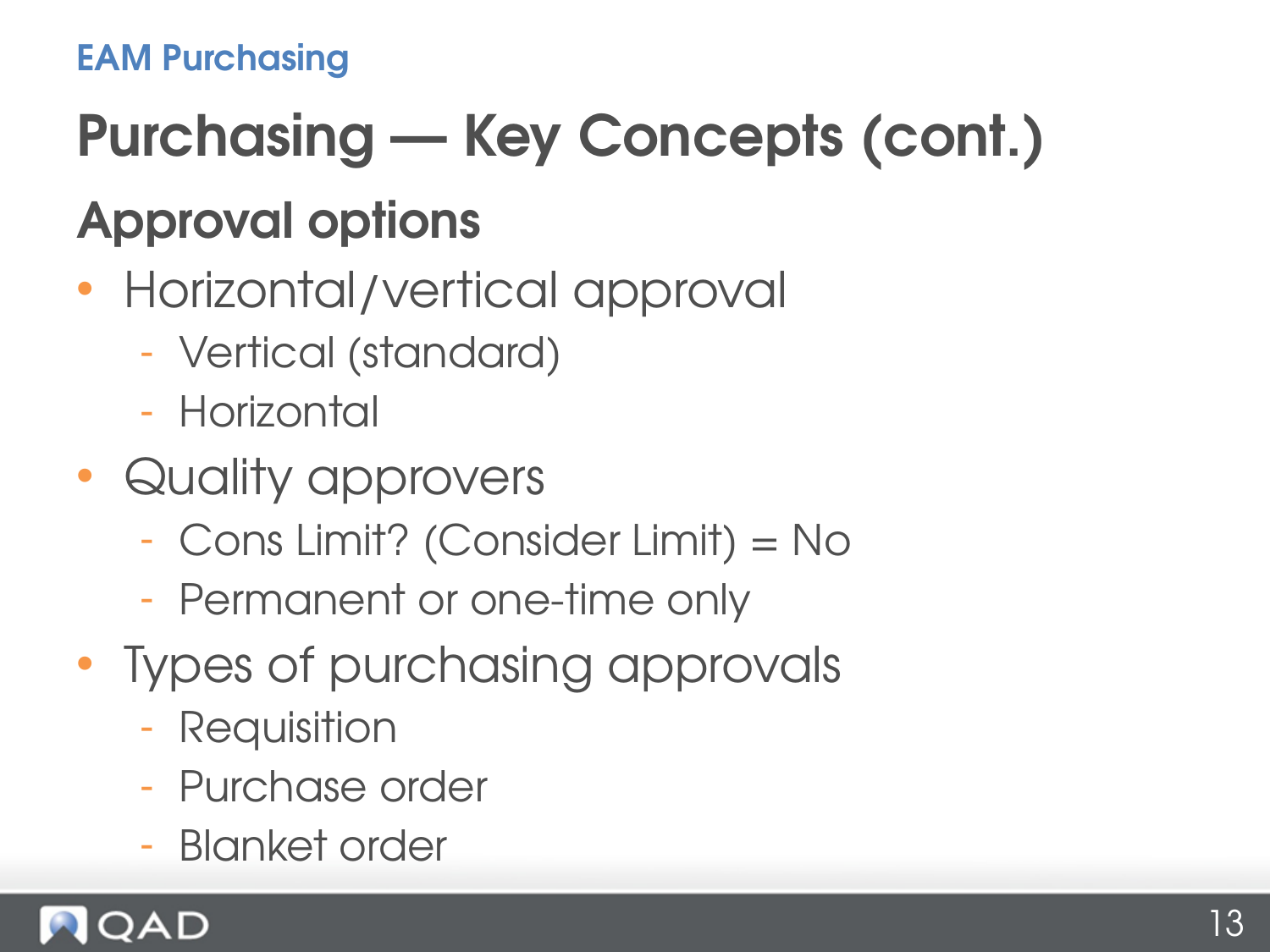

EAM Purchasing
# Purchasing — Key Concepts (cont.)
Approval options
Horizontal/vertical approval
Vertical (standard)
Horizontal
Quality approvers
Cons Limit? (Consider Limit) = No
Permanent or one-time only
Types of purchasing approvals
Requisition
Purchase order
Blanket order
13